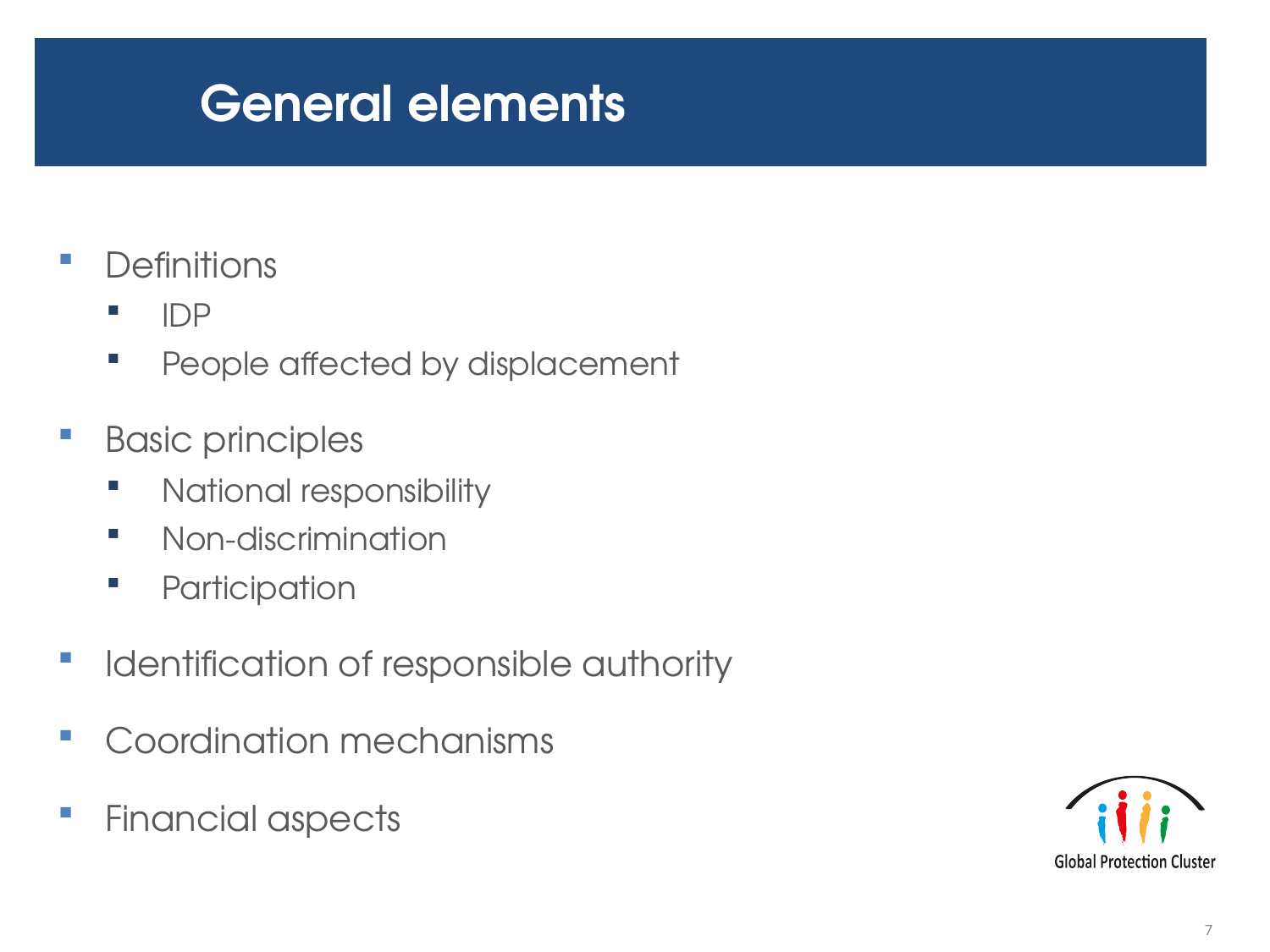

# General elements
Definitions
 IDP
 People affected by displacement
Basic principles
 National responsibility
 Non-discrimination
 Participation
Identification of responsible authority
Coordination mechanisms
Financial aspects